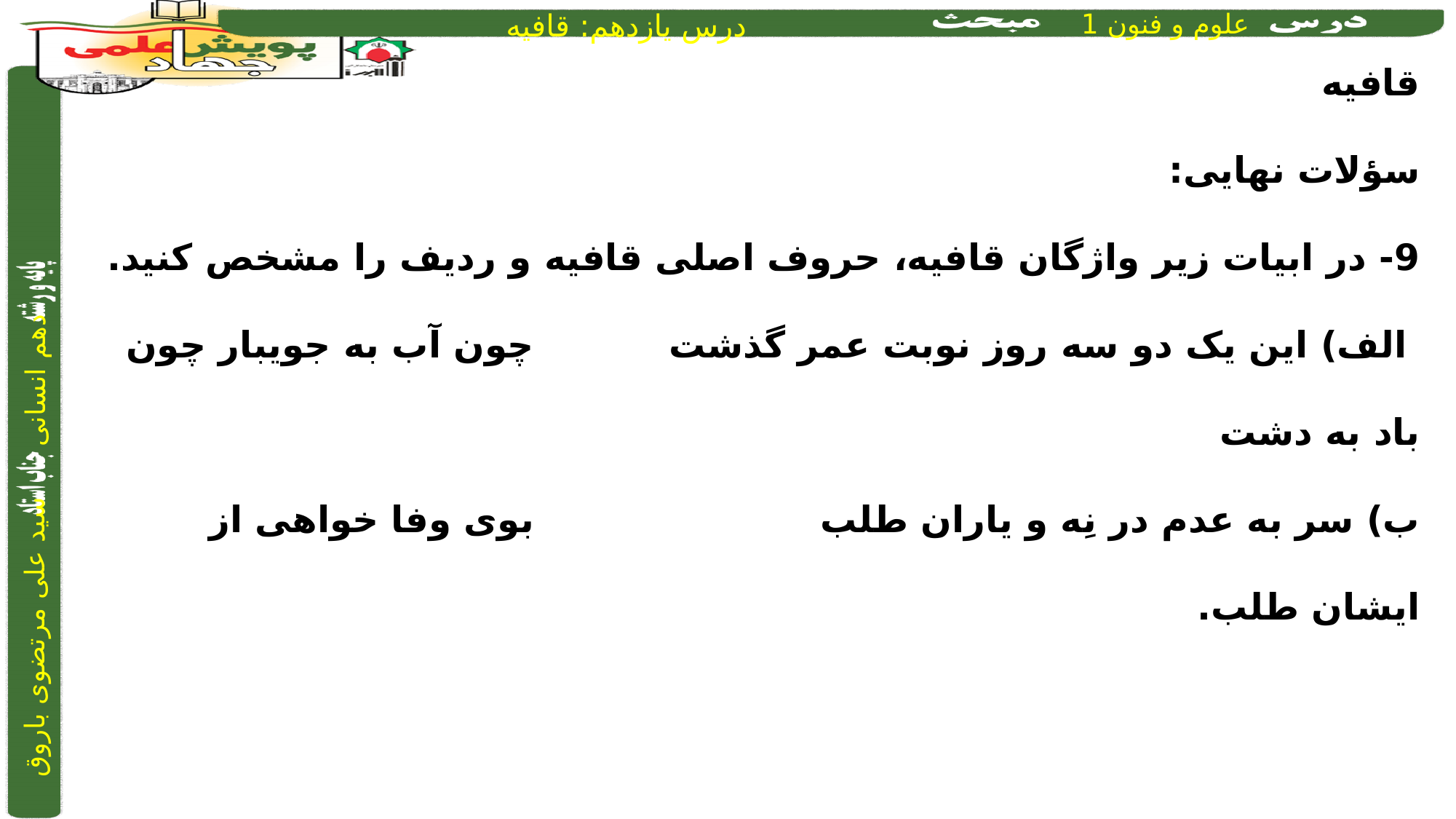

قافیه
سؤلات نهایی:
9- در ابیات زیر واژگان قافیه، حروف اصلی قافیه و ردیف را مشخص کنید.
 الف) این یک دو سه روز نوبت عمر گذشت			 چون آب به جویبار چون باد به دشت
ب) سر به عدم در نِه و یاران طلب      	 		 بوی وفا خواهی از ایشان طلب.